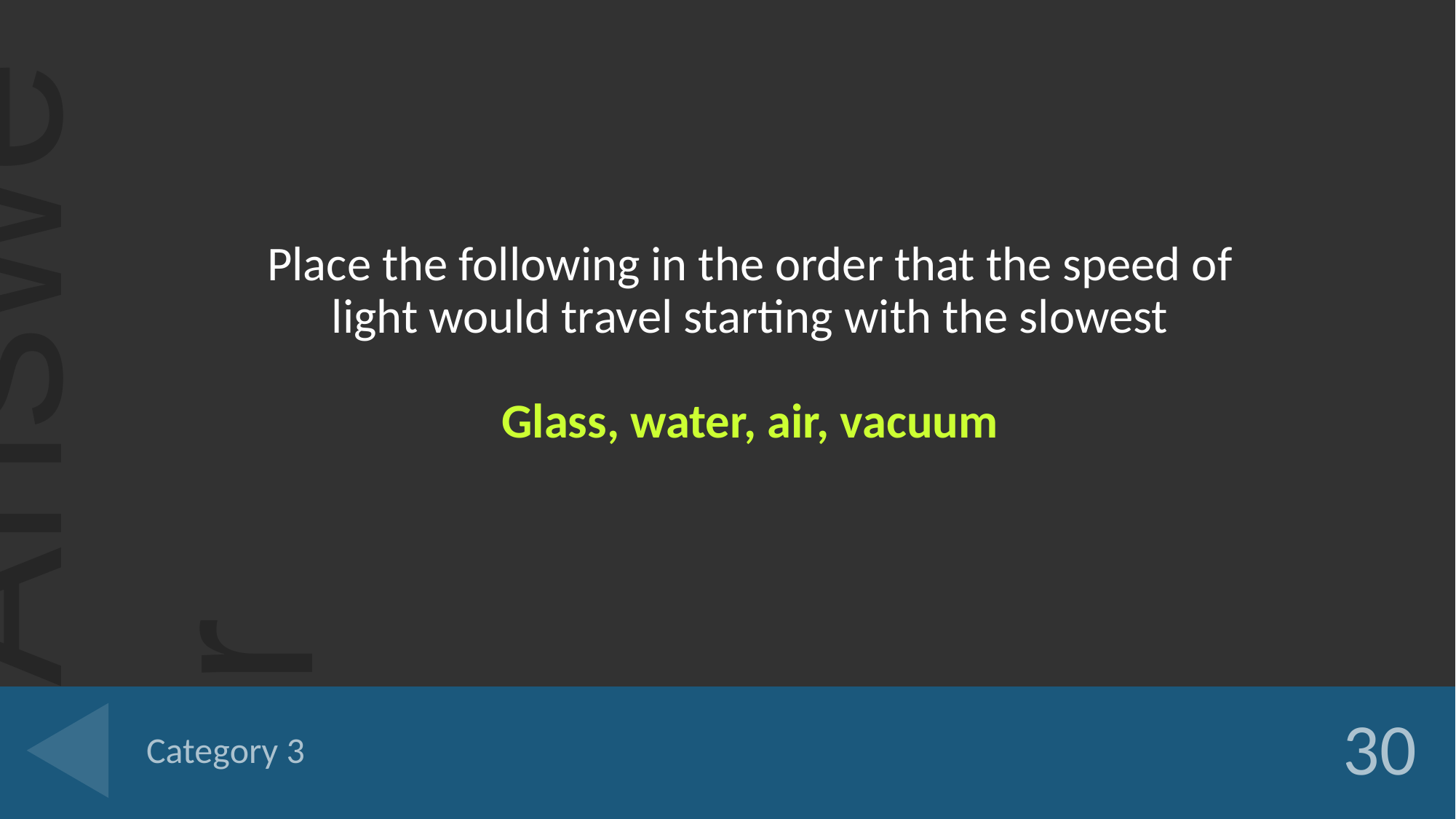

Place the following in the order that the speed of light would travel starting with the slowest

Glass, water, air, vacuum
# Category 3
30